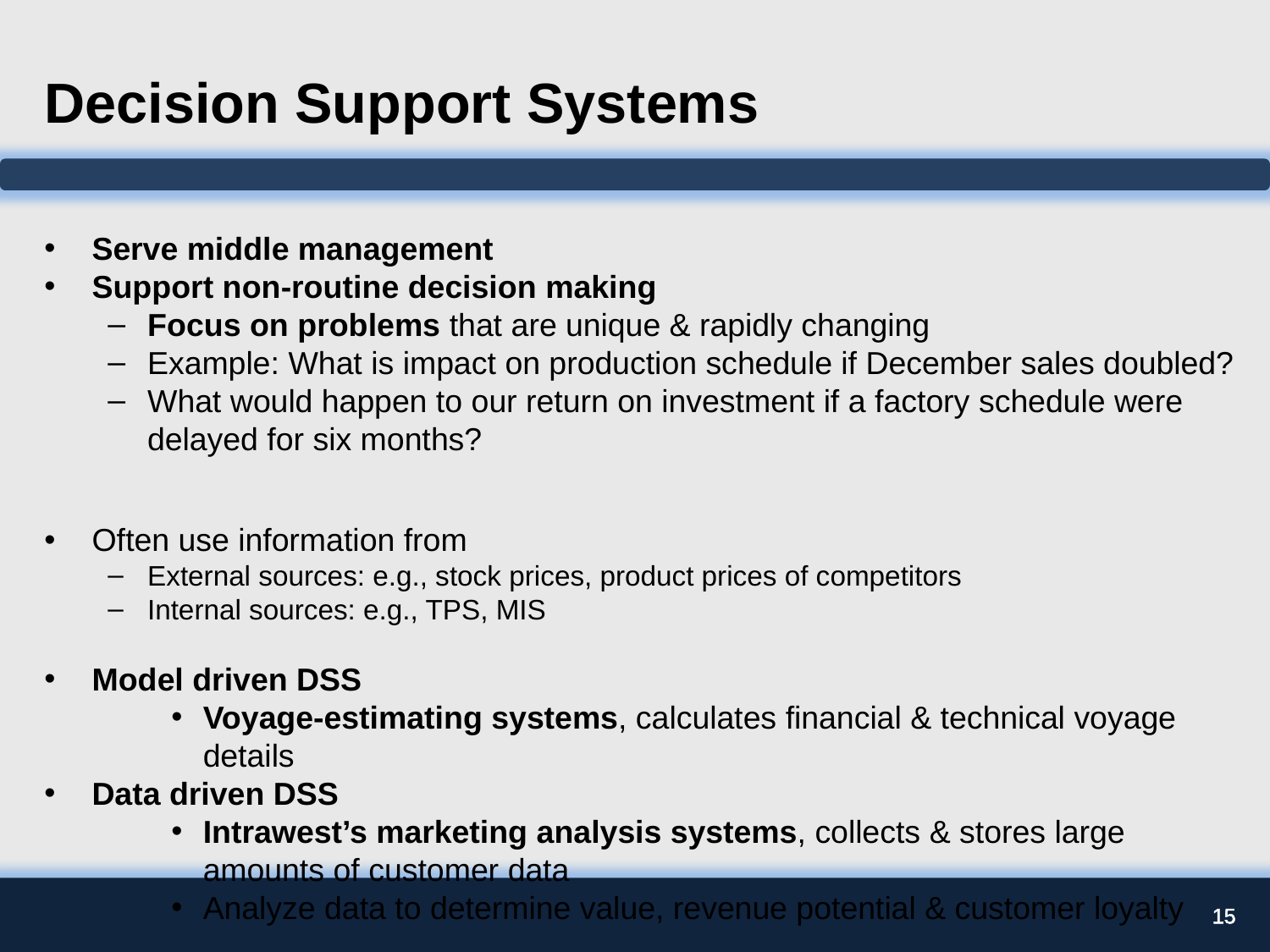

# Decision Support Systems
Serve middle management
Support non-routine decision making
Focus on problems that are unique & rapidly changing
Example: What is impact on production schedule if December sales doubled?
What would happen to our return on investment if a factory schedule were delayed for six months?

Often use information from
External sources: e.g., stock prices, product prices of competitors
Internal sources: e.g., TPS, MIS

Model driven DSS
Voyage-estimating systems, calculates financial & technical voyage details
Data driven DSS
Intrawest’s marketing analysis systems, collects & stores large amounts of customer data
Analyze data to determine value, revenue potential & customer loyalty

15